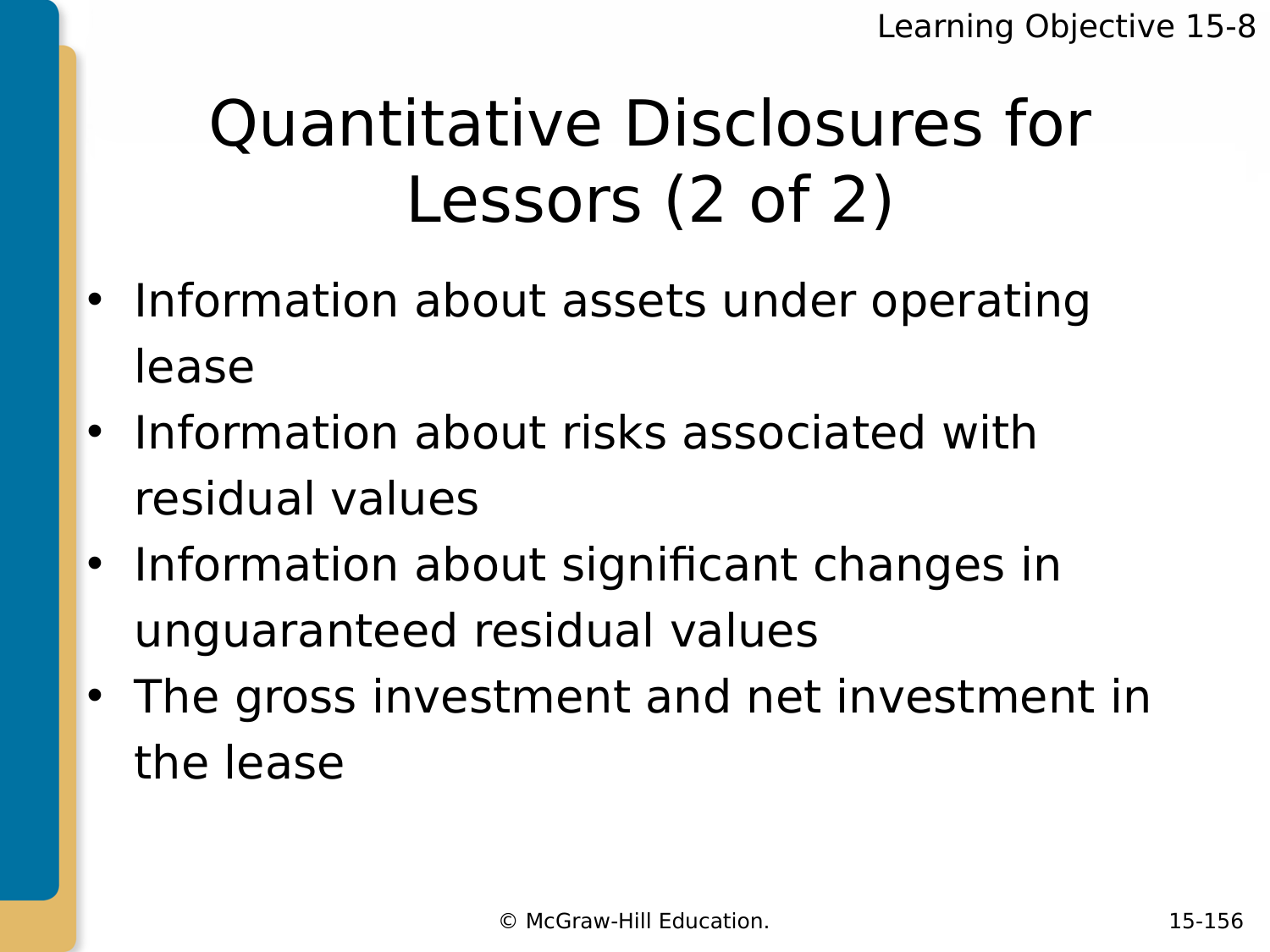

Learning Objective 15-8
# Quantitative Disclosures for Lessors (2 of 2)
Information about assets under operating lease
Information about risks associated with residual values
Information about significant changes in unguaranteed residual values
The gross investment and net investment in the lease